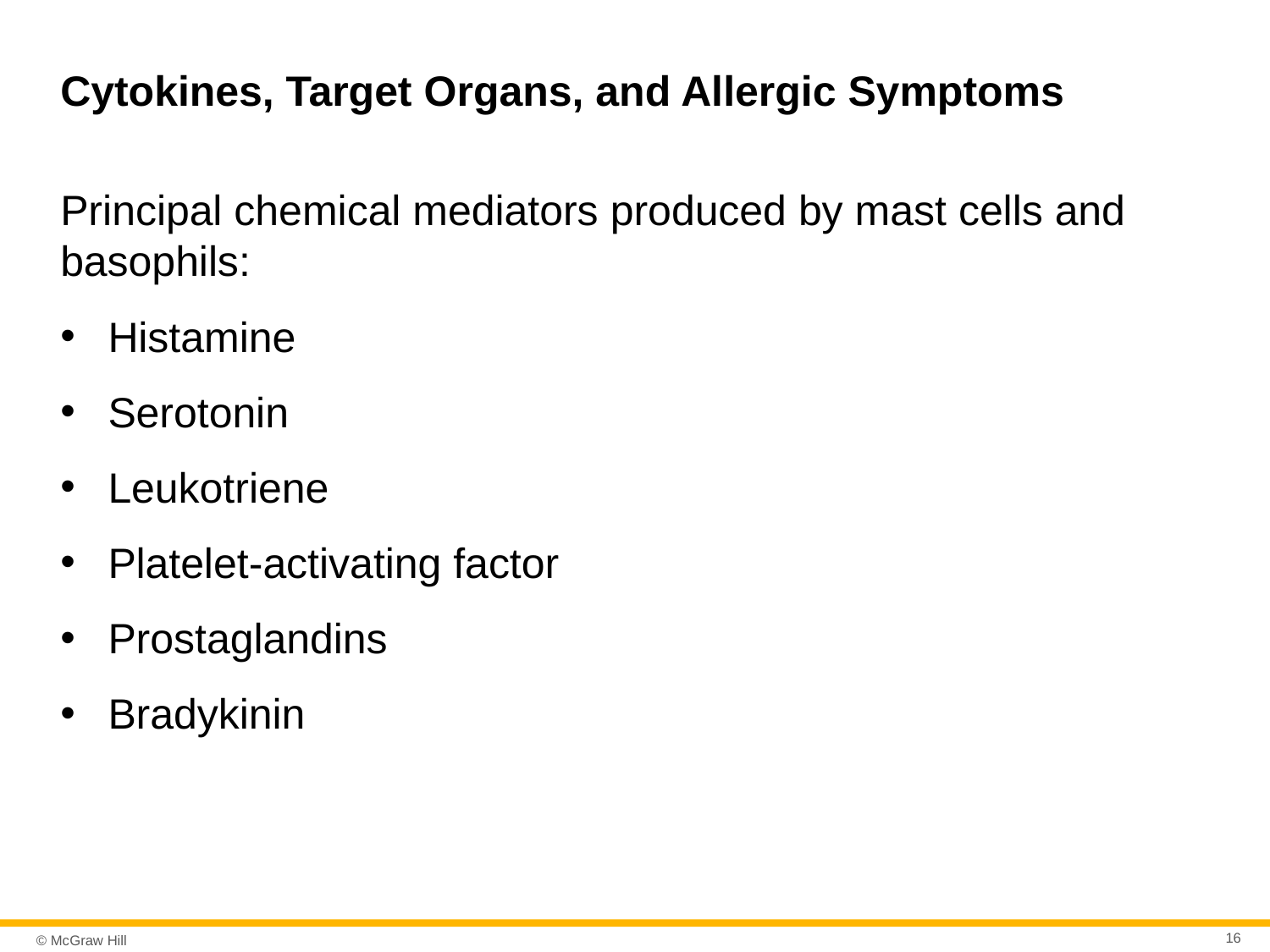

# Cytokines, Target Organs, and Allergic Symptoms
Principal chemical mediators produced by mast cells and basophils:
Histamine
Serotonin
Leukotriene
Platelet-activating factor
Prostaglandins
Bradykinin